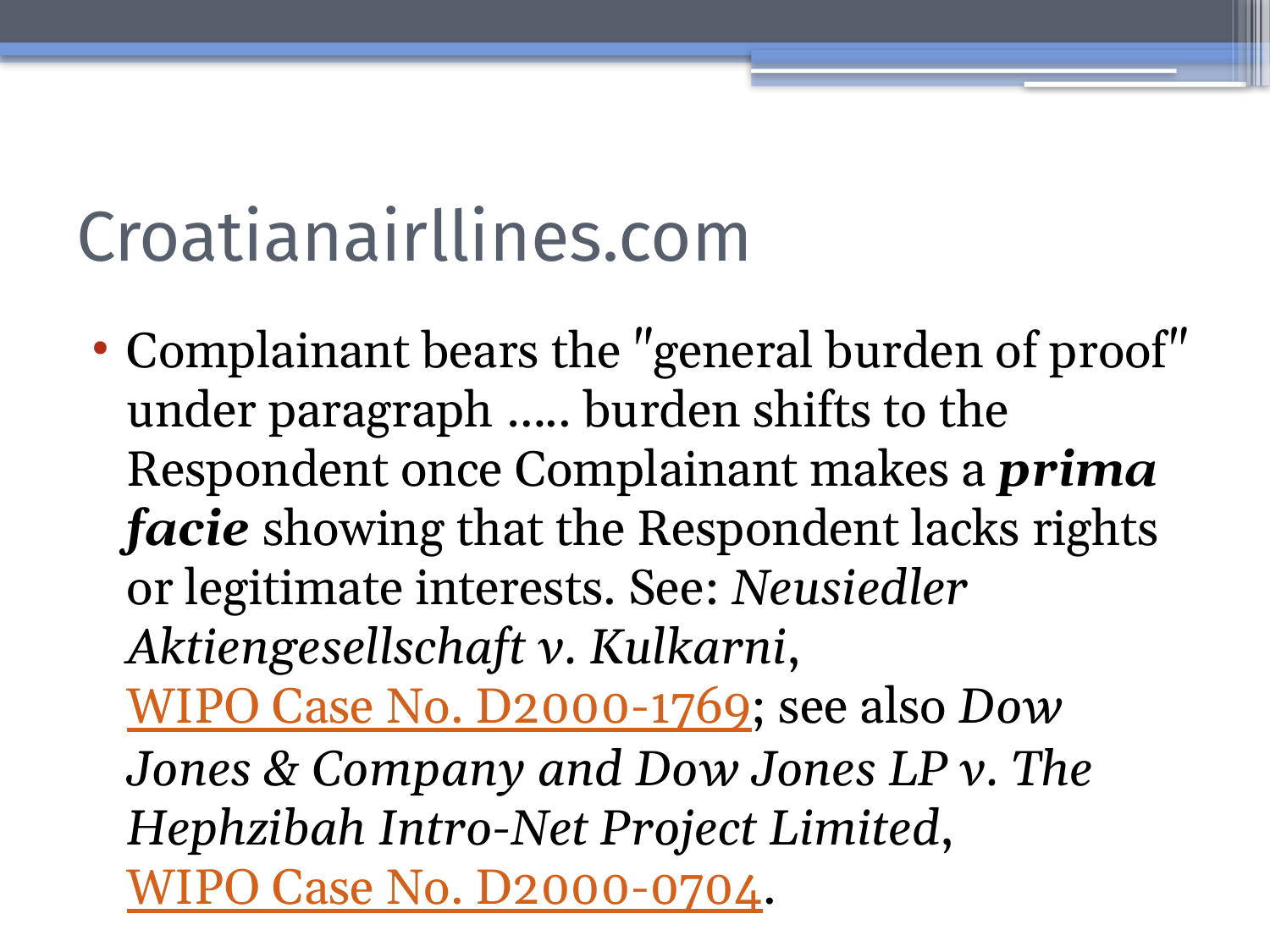

# Croatianairllines.com
Complainant bears the "general burden of proof" under paragraph ….. burden shifts to the Respondent once Complainant makes a prima facie showing that the Respondent lacks rights or legitimate interests. See: Neusiedler Aktiengesellschaft v. Kulkarni, WIPO Case No. D2000-1769; see also Dow Jones & Company and Dow Jones LP v. The Hephzibah Intro-Net Project Limited, WIPO Case No. D2000-0704.